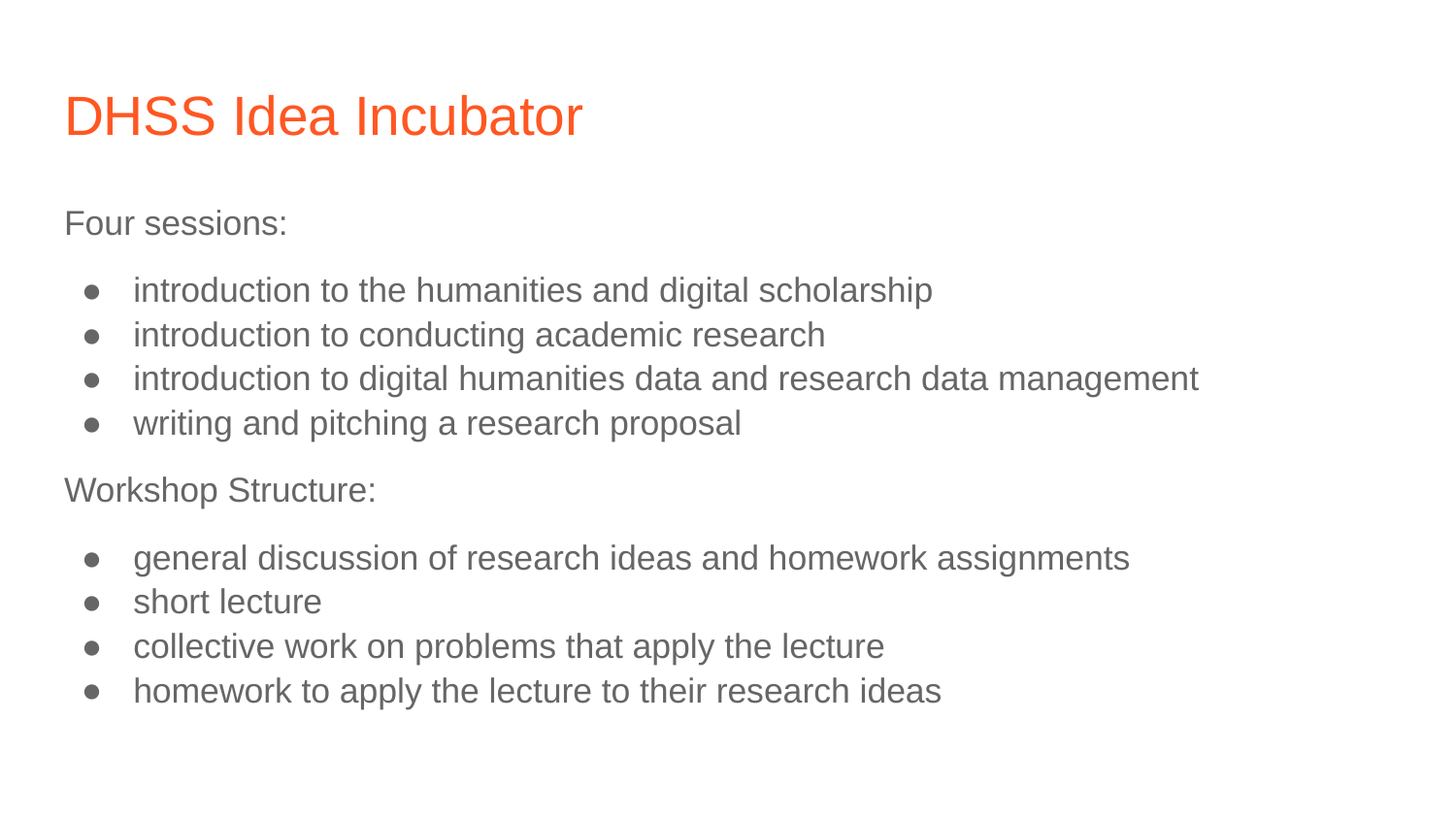

# DHSS Idea Incubator
Four sessions:
introduction to the humanities and digital scholarship
introduction to conducting academic research
introduction to digital humanities data and research data management
writing and pitching a research proposal
Workshop Structure:
general discussion of research ideas and homework assignments
short lecture
collective work on problems that apply the lecture
homework to apply the lecture to their research ideas